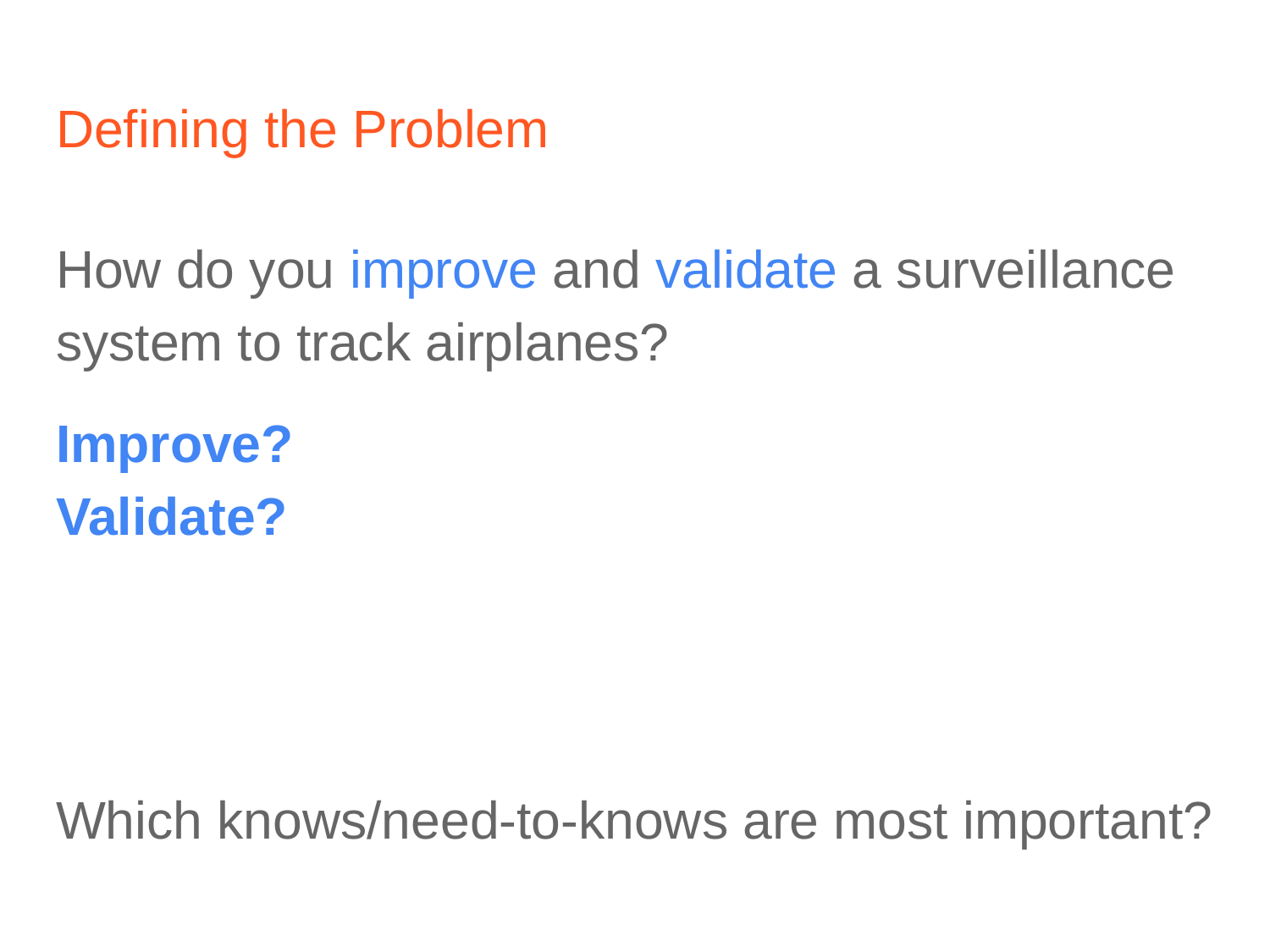

# Defining the Problem
How do you improve and validate a surveillance system to track airplanes?
Improve?							Validate?

Which knows/need-to-knows are most important?